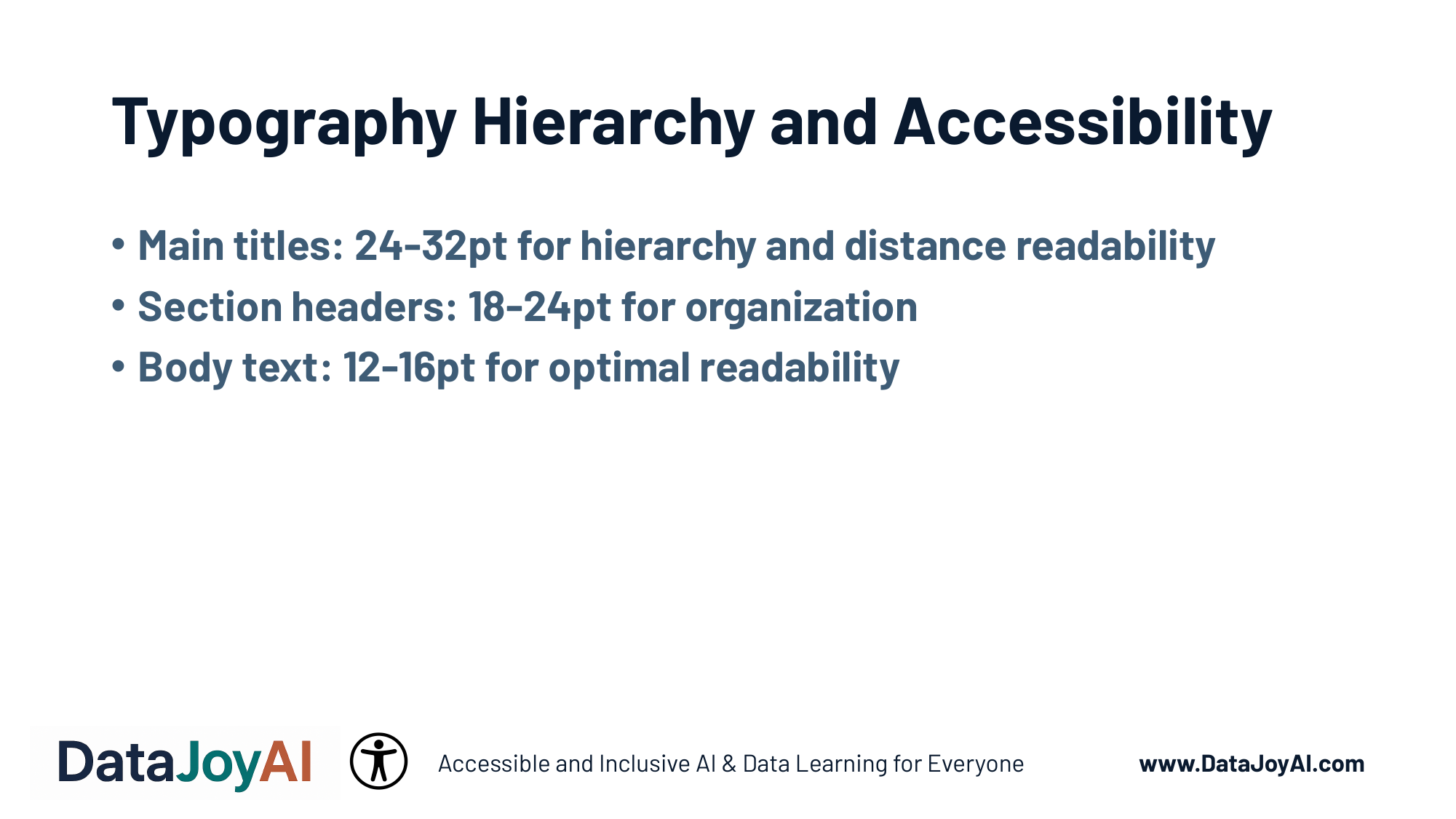

# Typography Hierarchy and Accessibility
Main titles: 24-32pt for hierarchy and distance readability
Section headers: 18-24pt for organization
Body text: 12-16pt for optimal readability